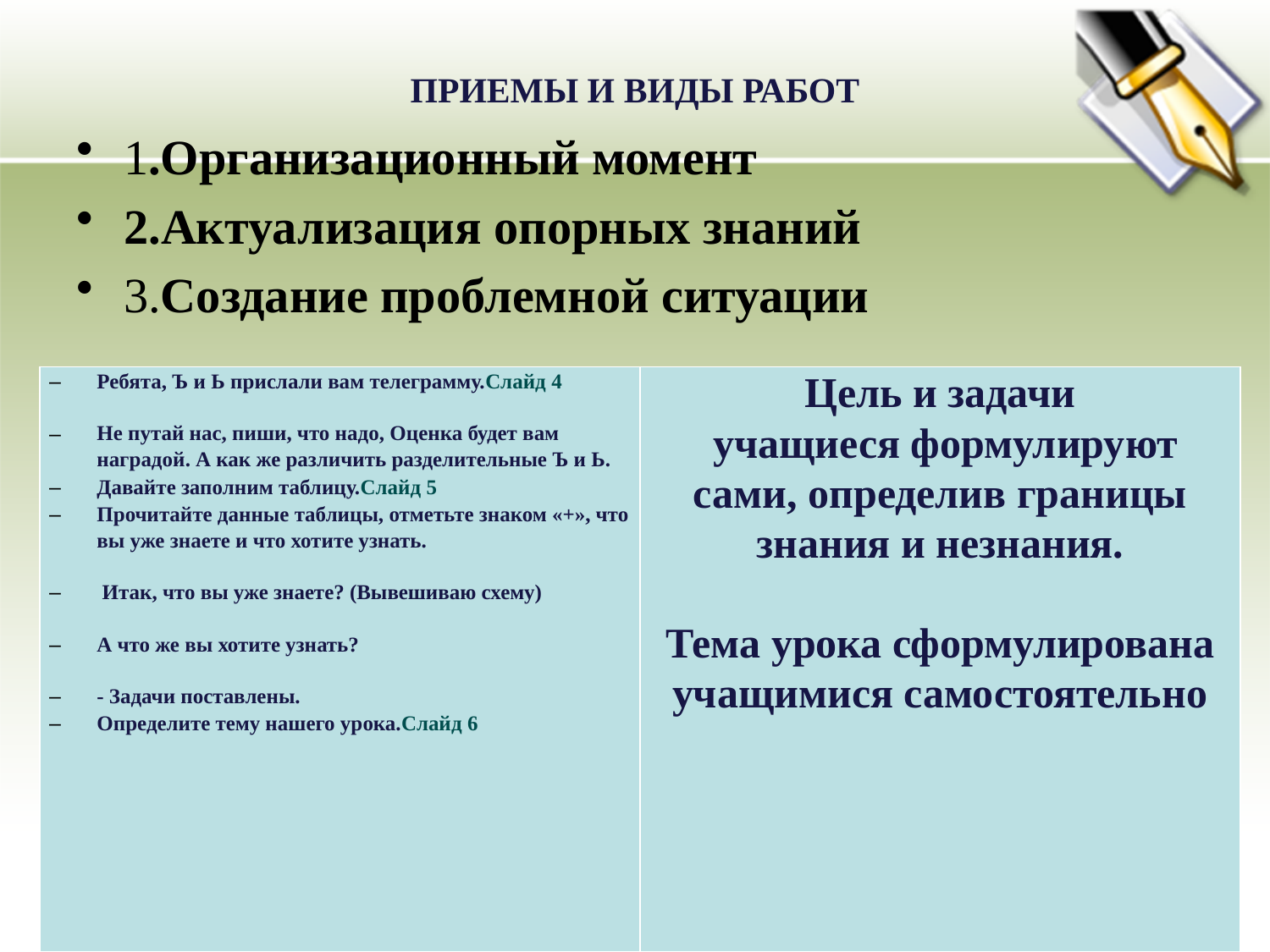

# ПРИЕМЫ И ВИДЫ РАБОТ
1.Организационный момент
2.Актуализация опорных знаний
3.Создание проблемной ситуации

| Ребята, Ъ и Ь прислали вам телеграмму.Слайд 4 Не путай нас, пиши, что надо, Оценка будет вам наградой. А как же различить разделительные Ъ и Ь. Давайте заполним таблицу.Слайд 5 Прочитайте данные таблицы, отметьте знаком «+», что вы уже знаете и что хотите узнать. Итак, что вы уже знаете? (Вывешиваю схему) А что же вы хотите узнать? - Задачи поставлены. Определите тему нашего урока.Слайд 6 | Цель и задачи учащиеся формулируют сами, определив границы знания и незнания. Тема урока сформулирована учащимися самостоятельно |
| --- | --- |